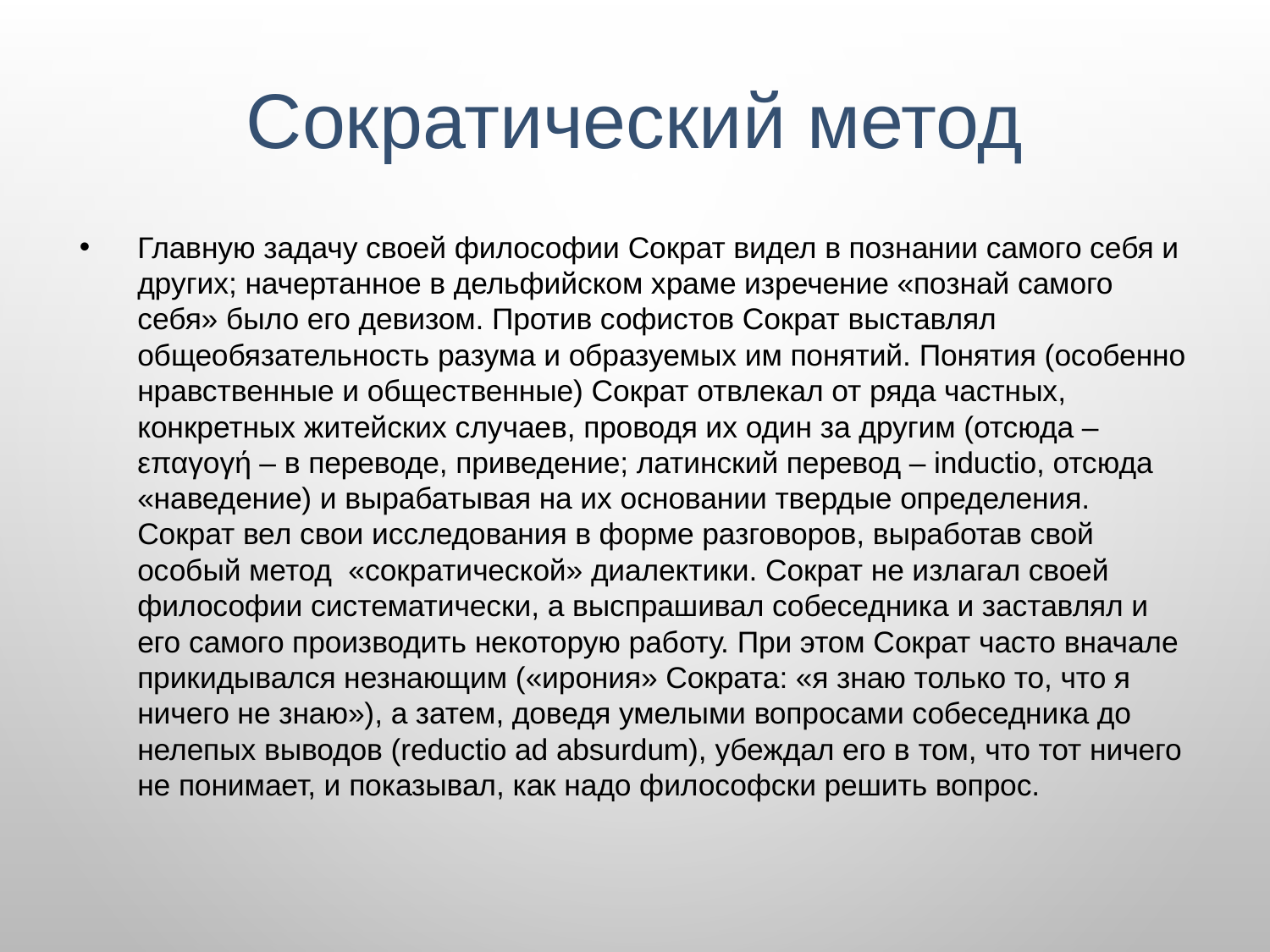

# Сократический метод
Главную задачу своей философии Сократ видел в познании самого себя и других; начертанное в дельфийском храме изречение «познай самого себя» было его девизом. Против софистов Сократ выставлял общеобязательность разума и образуемых им понятий. Понятия (особенно нравственные и общественные) Сократ отвлекал от ряда частных, конкретных житейских случаев, проводя их один за другим (отсюда – επαγογή – в переводе, приведение; латинский перевод – inductio, отсюда «наведение) и вырабатывая на их основании твердые определения. Сократ вел свои исследования в форме разговоров, выработав свой особый метод  «сократической» диалектики. Сократ не излагал своей философии систематически, а выспрашивал собеседника и заставлял и его самого производить некоторую работу. При этом Сократ часто вначале прикидывался незнающим («ирония» Сократа: «я знаю только то, что я ничего не знаю»), а затем, доведя умелыми вопросами собеседника до нелепых выводов (reductio ad absurdum), убеждал его в том, что тот ничего не понимает, и показывал, как надо философски решить вопрос.